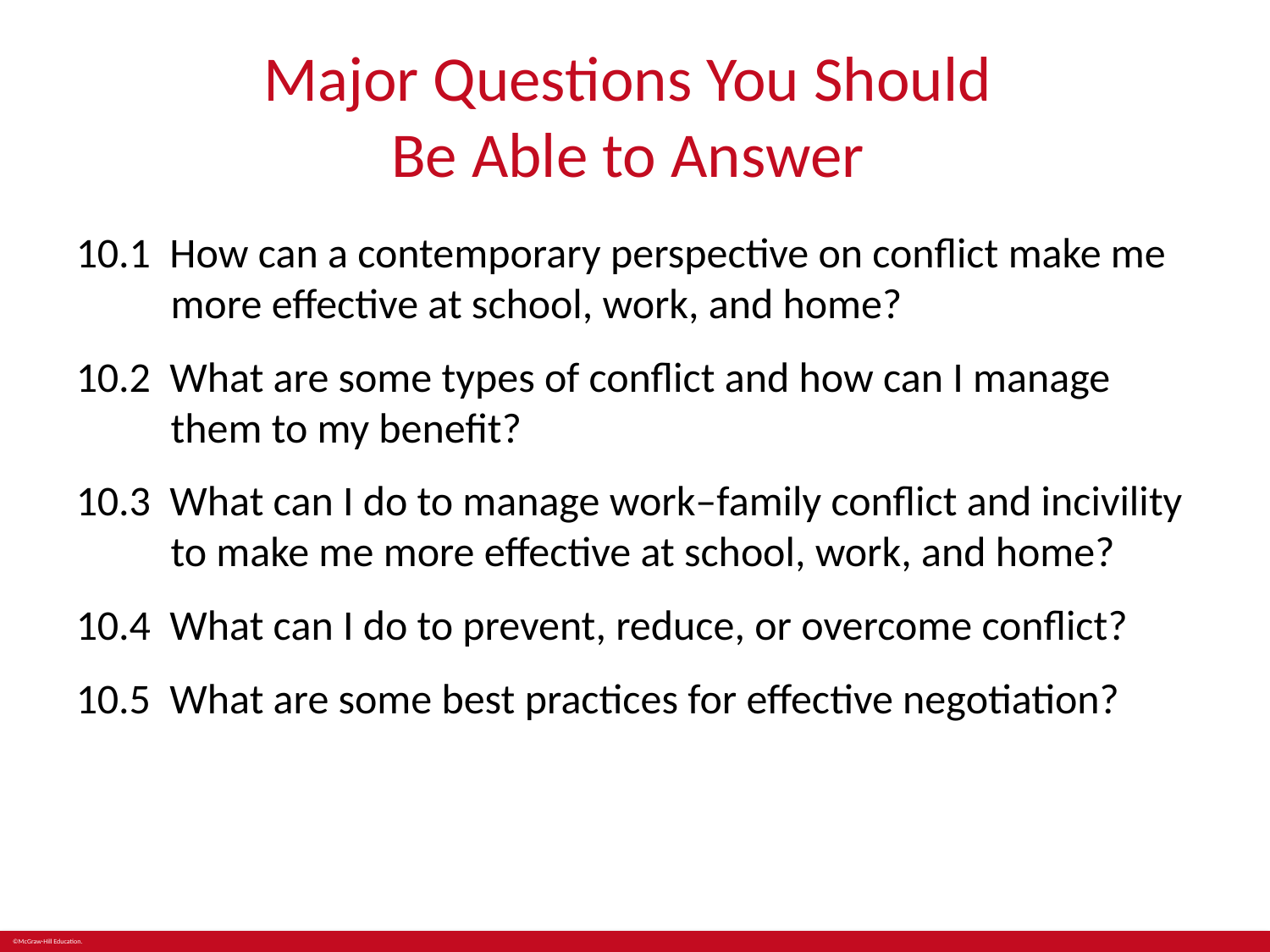

# Major Questions You Should Be Able to Answer
10.1  How can a contemporary perspective on conflict make me more effective at school, work, and home?
10.2  What are some types of conflict and how can I manage them to my benefit?
10.3  What can I do to manage work–family conflict and incivility to make me more effective at school, work, and home?
10.4  What can I do to prevent, reduce, or overcome conflict?
10.5  What are some best practices for effective negotiation?